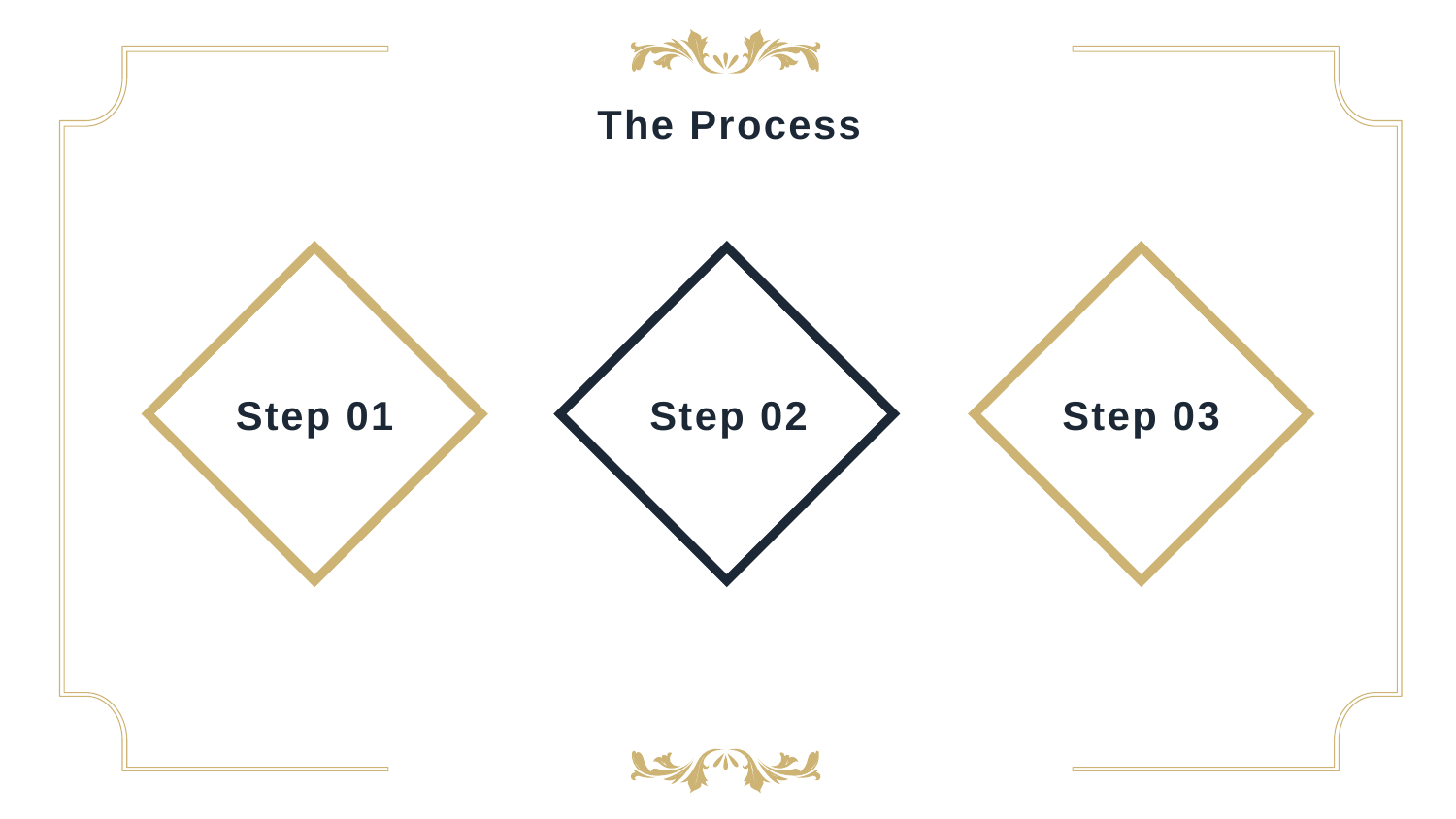

The Process

Step 02
Step 01
Step 03